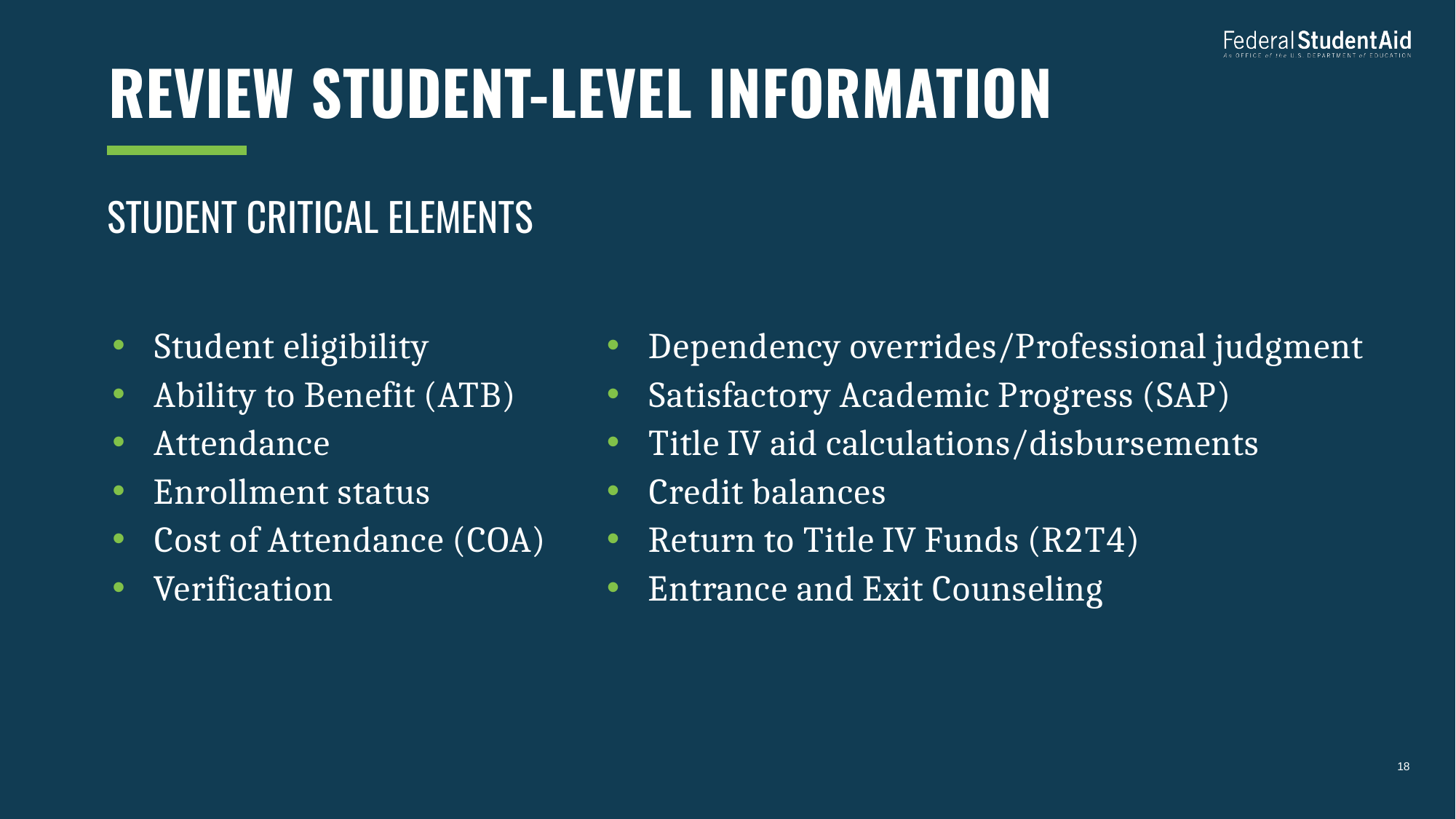

# Review student-level information
Student critical elements
Dependency overrides/Professional judgment
Satisfactory Academic Progress (SAP)
Title IV aid calculations/disbursements
Credit balances
Return to Title IV Funds (R2T4)
Entrance and Exit Counseling

Student eligibility
Ability to Benefit (ATB)
Attendance
Enrollment status
Cost of Attendance (COA)
Verification

18